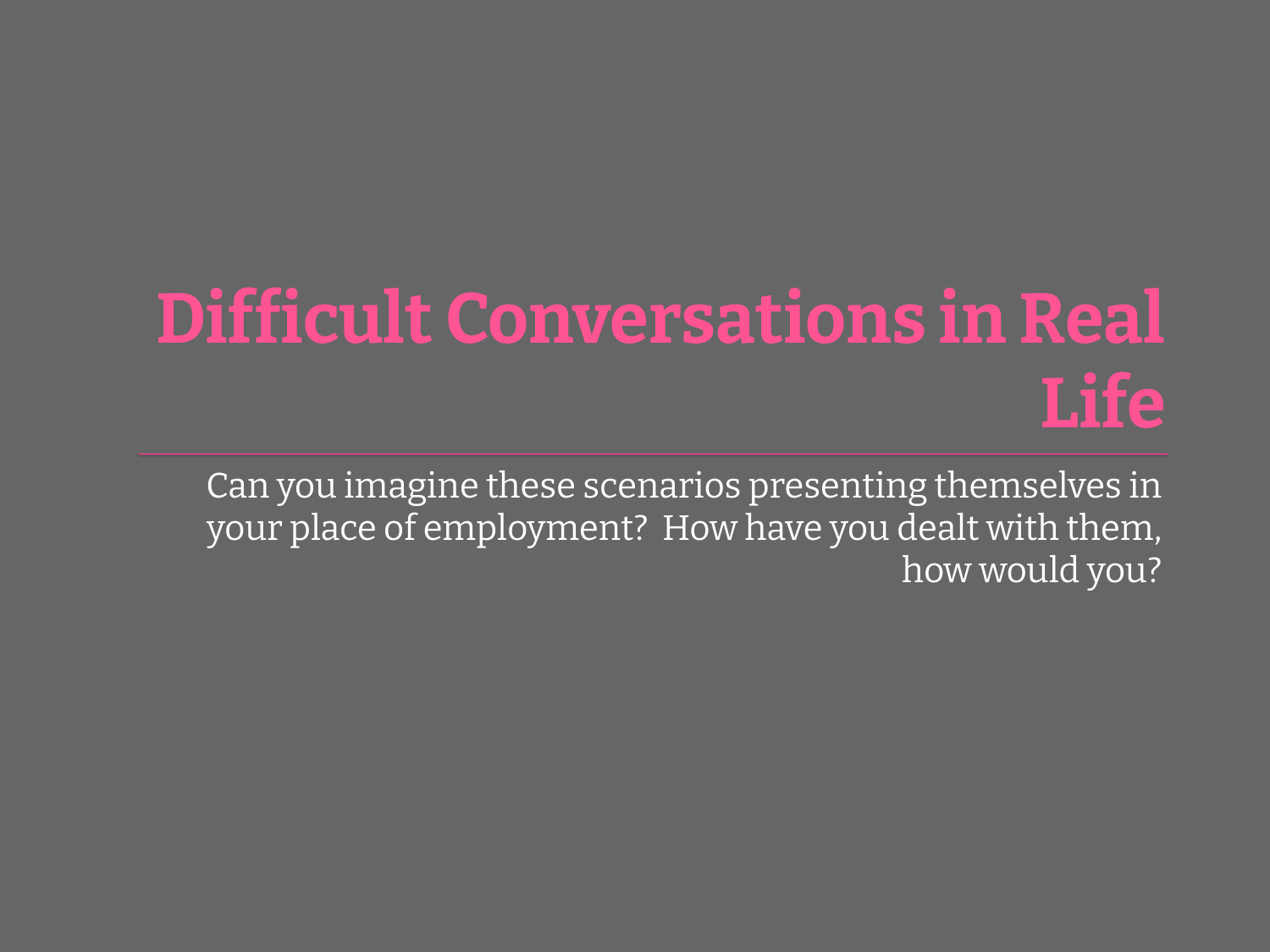

# Difficult Conversations in Real Life
Can you imagine these scenarios presenting themselves in your place of employment?  How have you dealt with them, how would you?